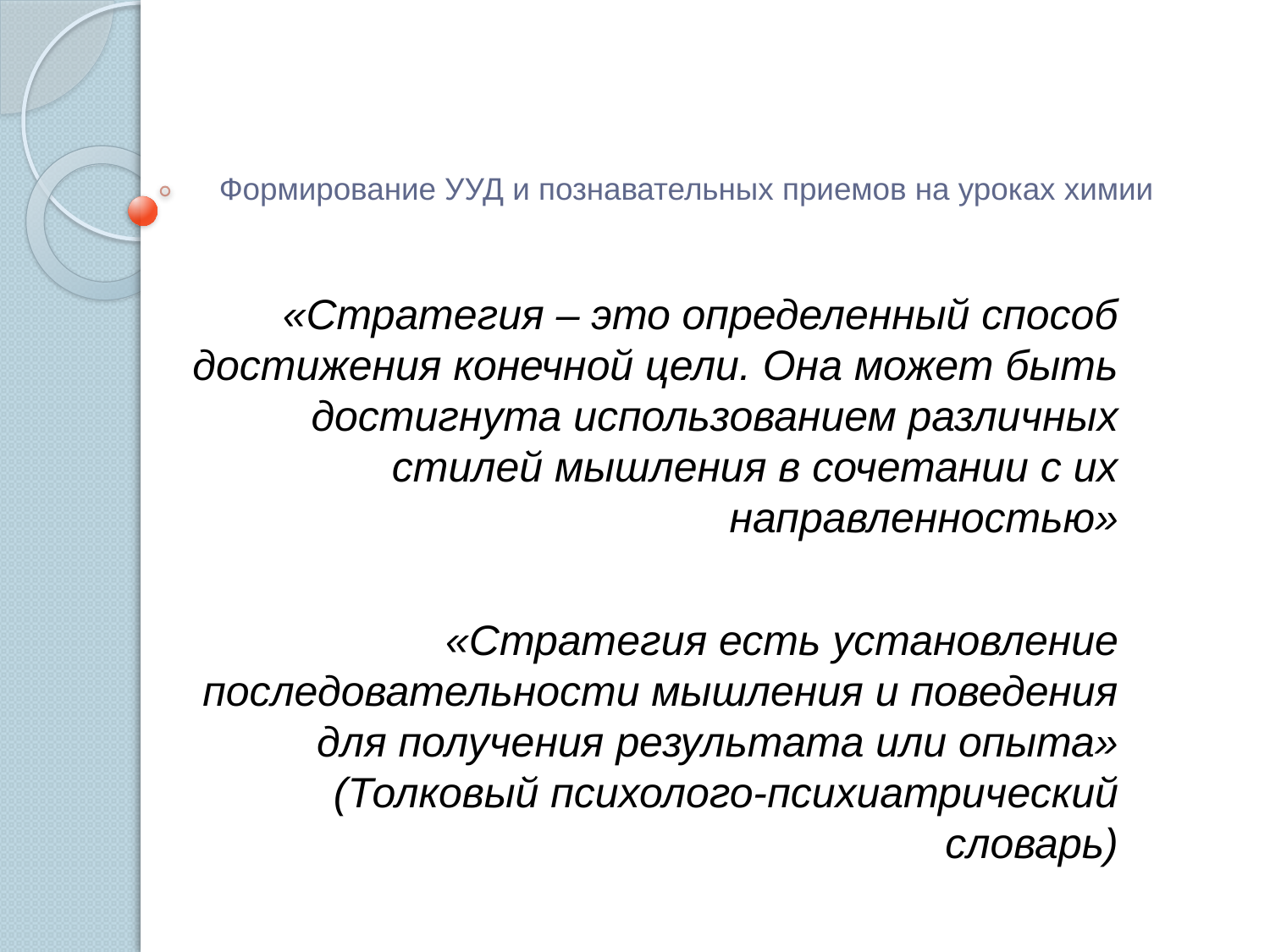

# Формирование УУД и познавательных приемов на уроках химии
«Стратегия – это определенный способ достижения конечной цели. Она может быть достигнута использованием различных стилей мышления в сочетании с их направленностью»

«Стратегия есть установление последовательности мышления и поведения для получения результата или опыта» (Толковый психолого-психиатрический словарь)